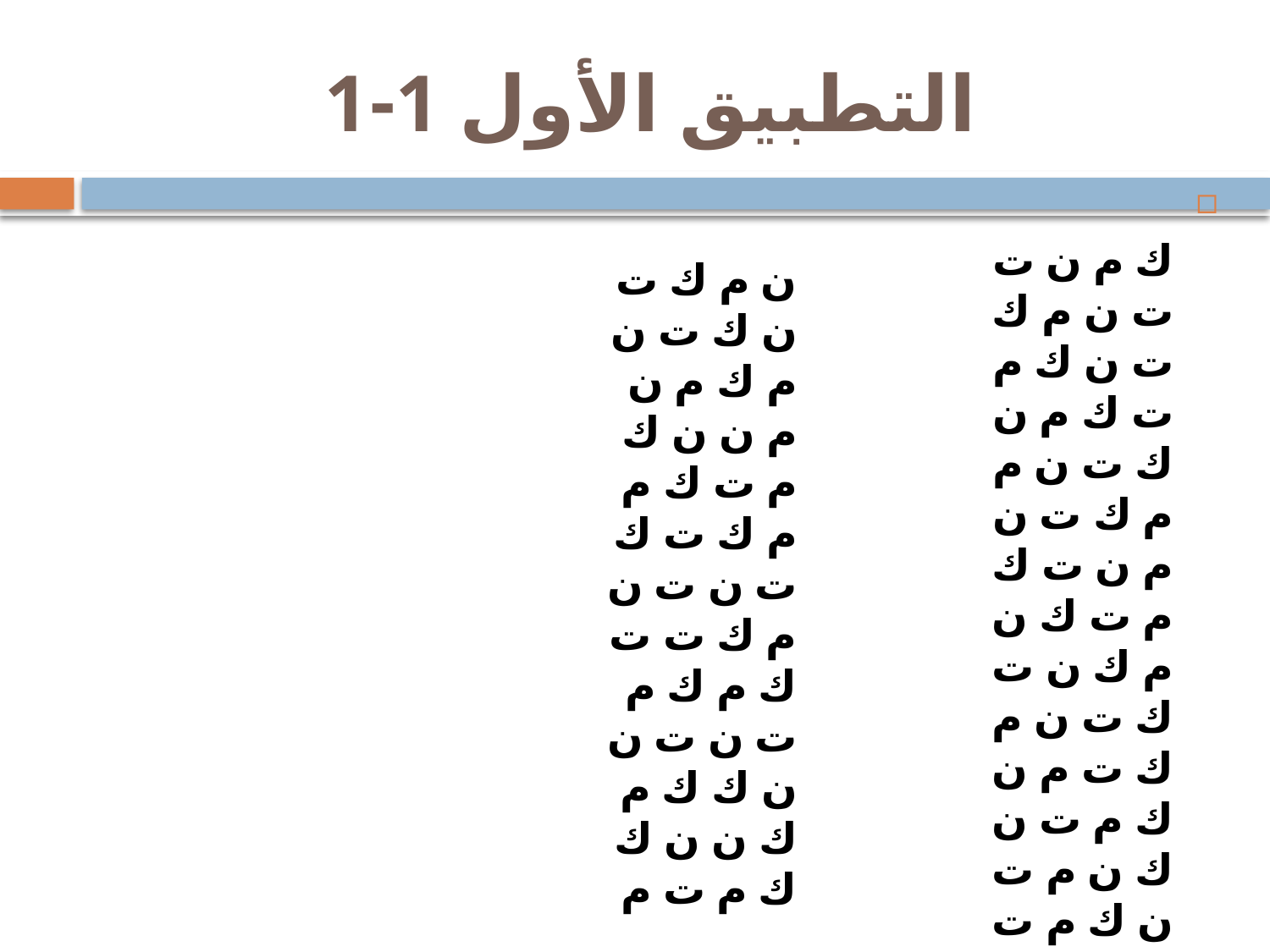

# التطبيق الأول 1-1
ك م ن ت 
ت ن م ك 
ت ن ك م 
ت ك م ن 
ك ت ن م 
م ك ت ن 
م ن ت ك
م ت ك ن
م ك ن ت
ك ت ن م
ك ت م ن
ك م ت ن
ك ن م ت
ن ك م ت

ن م ك ت
ن ك ت ن
م ك م ن
م ن ن ك 
م ت ك م
م ك ت ك
ت ن ت ن
م ك ت ت
ك م ك م
ت ن ت ن
ن ك ك م
ك ن ن ك
ك م ت م